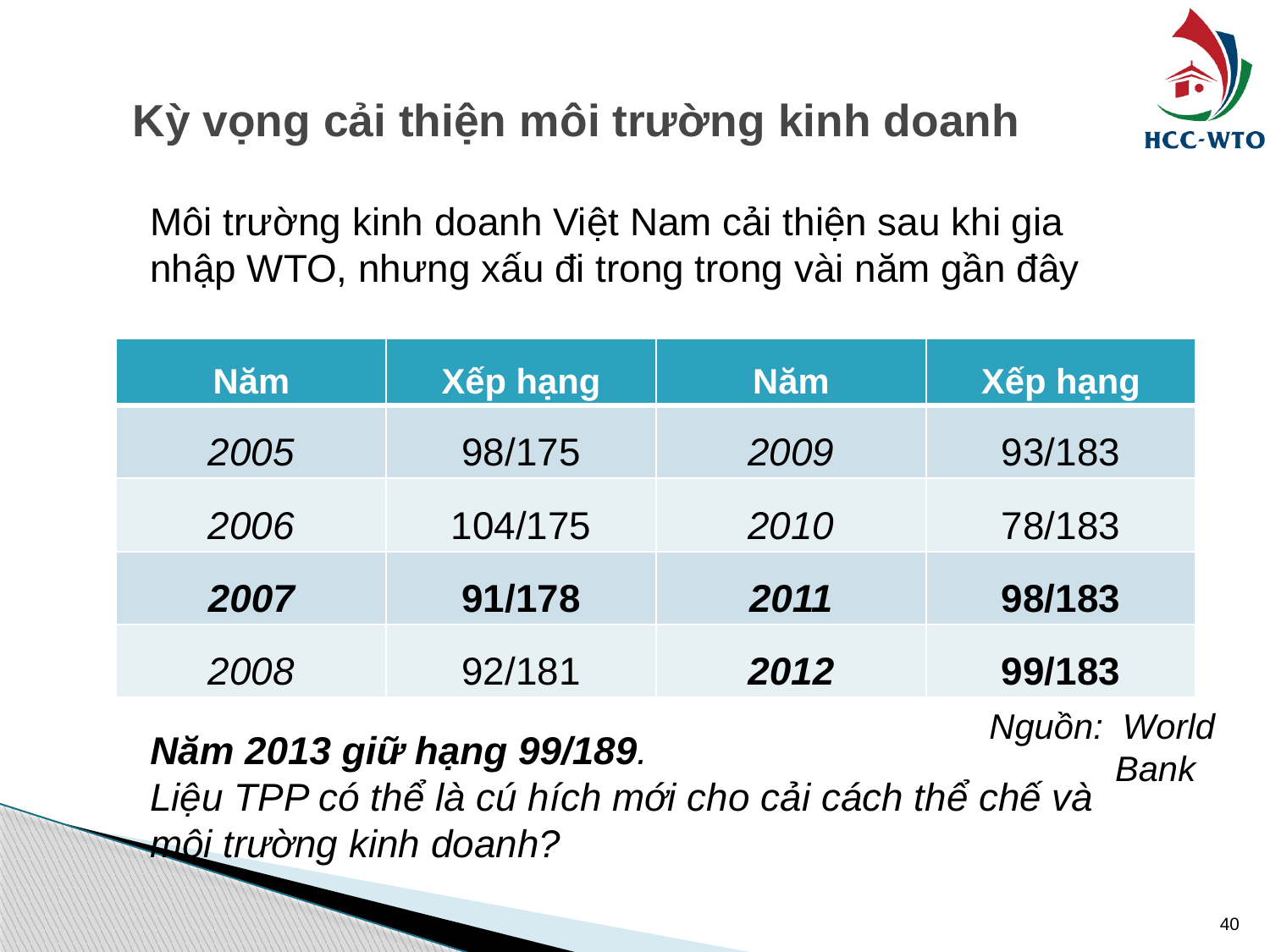

# Kỳ vọng cải thiện môi trường kinh doanh
Môi trường kinh doanh Việt Nam cải thiện sau khi gia nhập WTO, nhưng xấu đi trong trong vài năm gần đây
| Năm | Xếp hạng | Năm | Xếp hạng |
| --- | --- | --- | --- |
| 2005 | 98/175 | 2009 | 93/183 |
| 2006 | 104/175 | 2010 | 78/183 |
| 2007 | 91/178 | 2011 | 98/183 |
| 2008 | 92/181 | 2012 | 99/183 |
Nguồn:  World Bank
Năm 2013 giữ hạng 99/189.
Liệu TPP có thể là cú hích mới cho cải cách thể chế và môi trường kinh doanh?
40